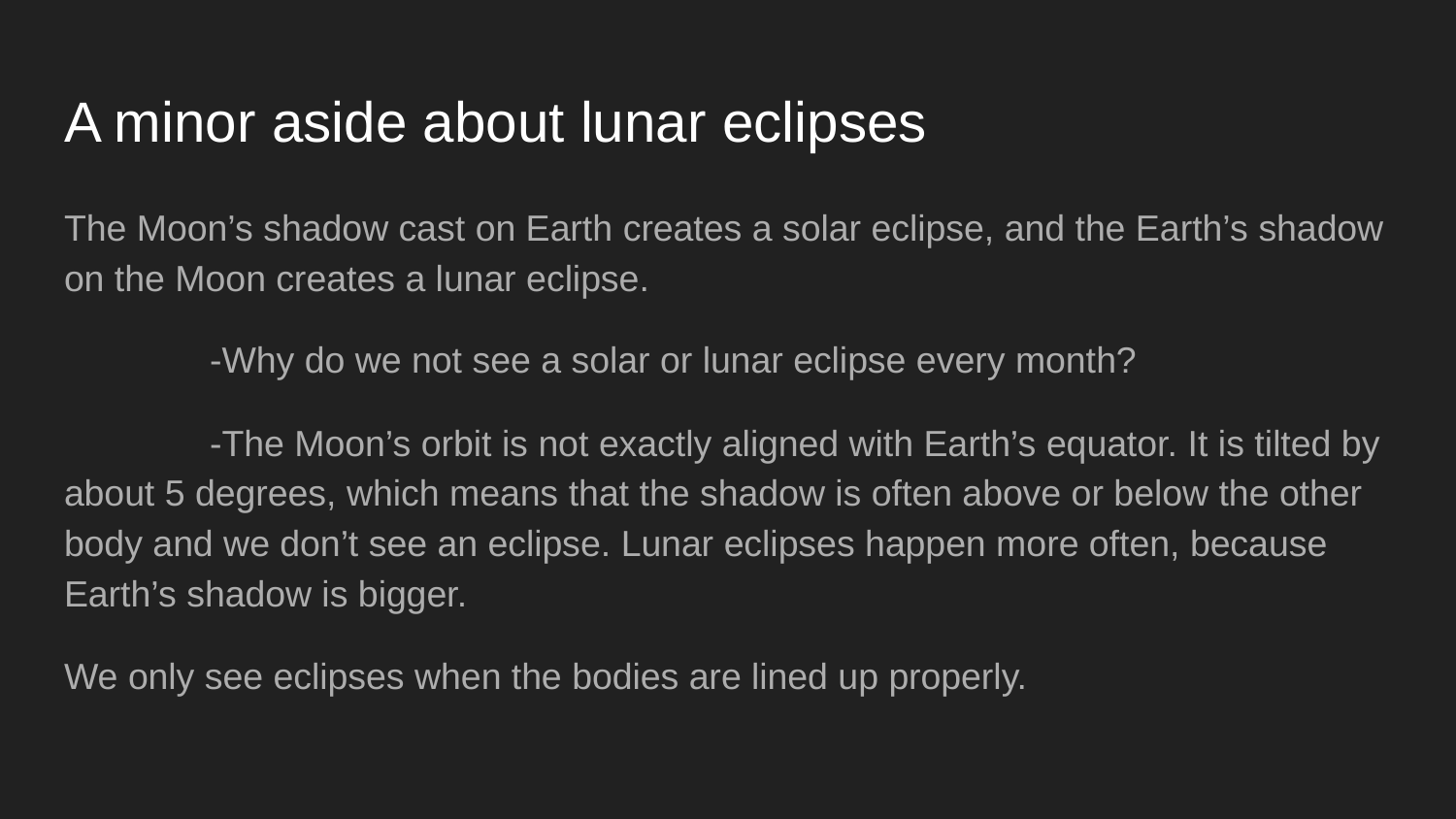

# A minor aside about lunar eclipses
The Moon’s shadow cast on Earth creates a solar eclipse, and the Earth’s shadow on the Moon creates a lunar eclipse.
	-Why do we not see a solar or lunar eclipse every month?
	-The Moon’s orbit is not exactly aligned with Earth’s equator. It is tilted by about 5 degrees, which means that the shadow is often above or below the other body and we don’t see an eclipse. Lunar eclipses happen more often, because Earth’s shadow is bigger.
We only see eclipses when the bodies are lined up properly.